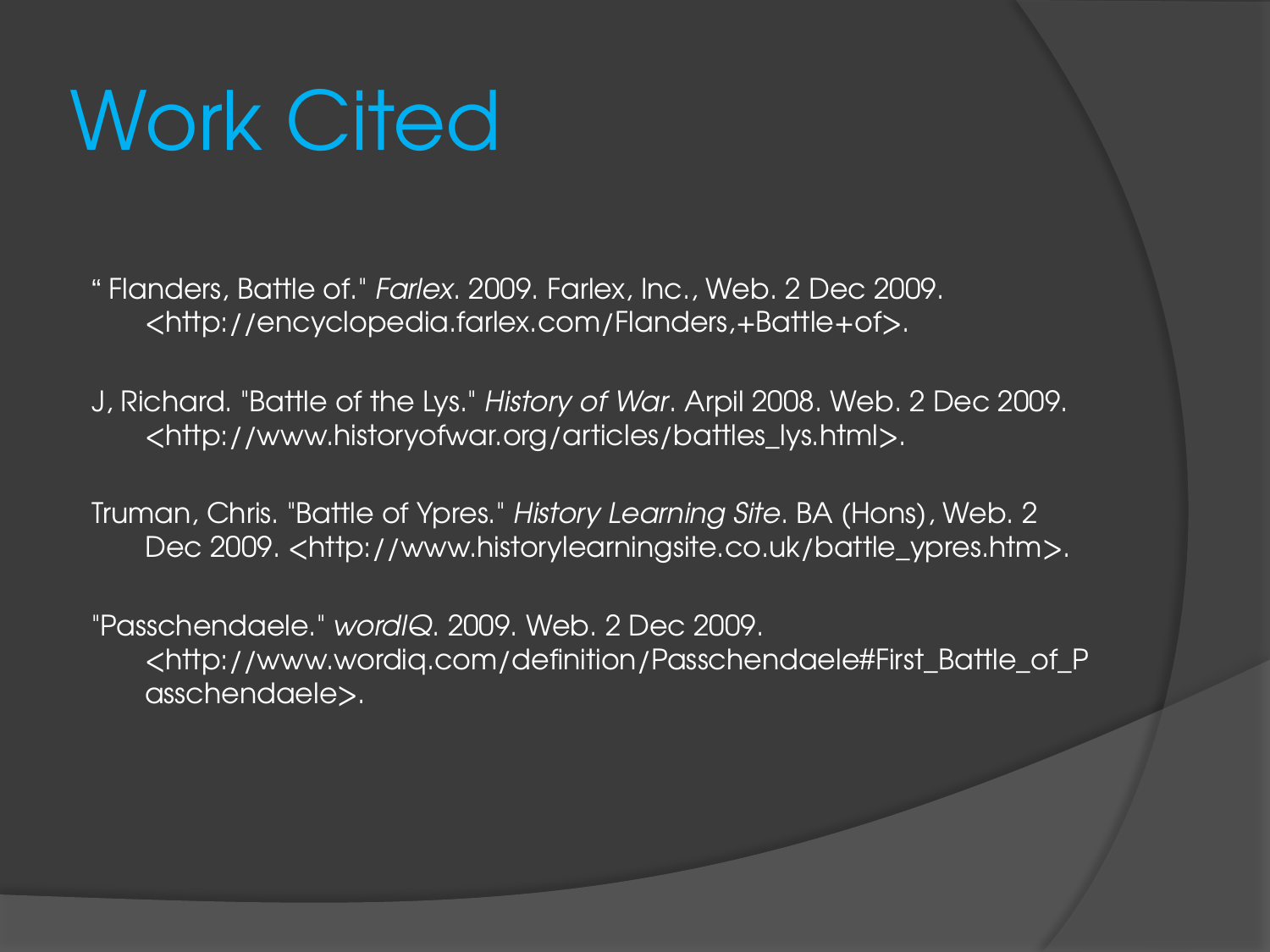

# Work Cited
“ Flanders, Battle of." Farlex. 2009. Farlex, Inc., Web. 2 Dec 2009. <http://encyclopedia.farlex.com/Flanders,+Battle+of>.

J, Richard. "Battle of the Lys." History of War. Arpil 2008. Web. 2 Dec 2009. <http://www.historyofwar.org/articles/battles_lys.html>.

Truman, Chris. "Battle of Ypres." History Learning Site. BA (Hons), Web. 2 Dec 2009. <http://www.historylearningsite.co.uk/battle_ypres.htm>.

"Passchendaele." wordIQ. 2009. Web. 2 Dec 2009. <http://www.wordiq.com/definition/Passchendaele#First_Battle_of_Passchendaele>.